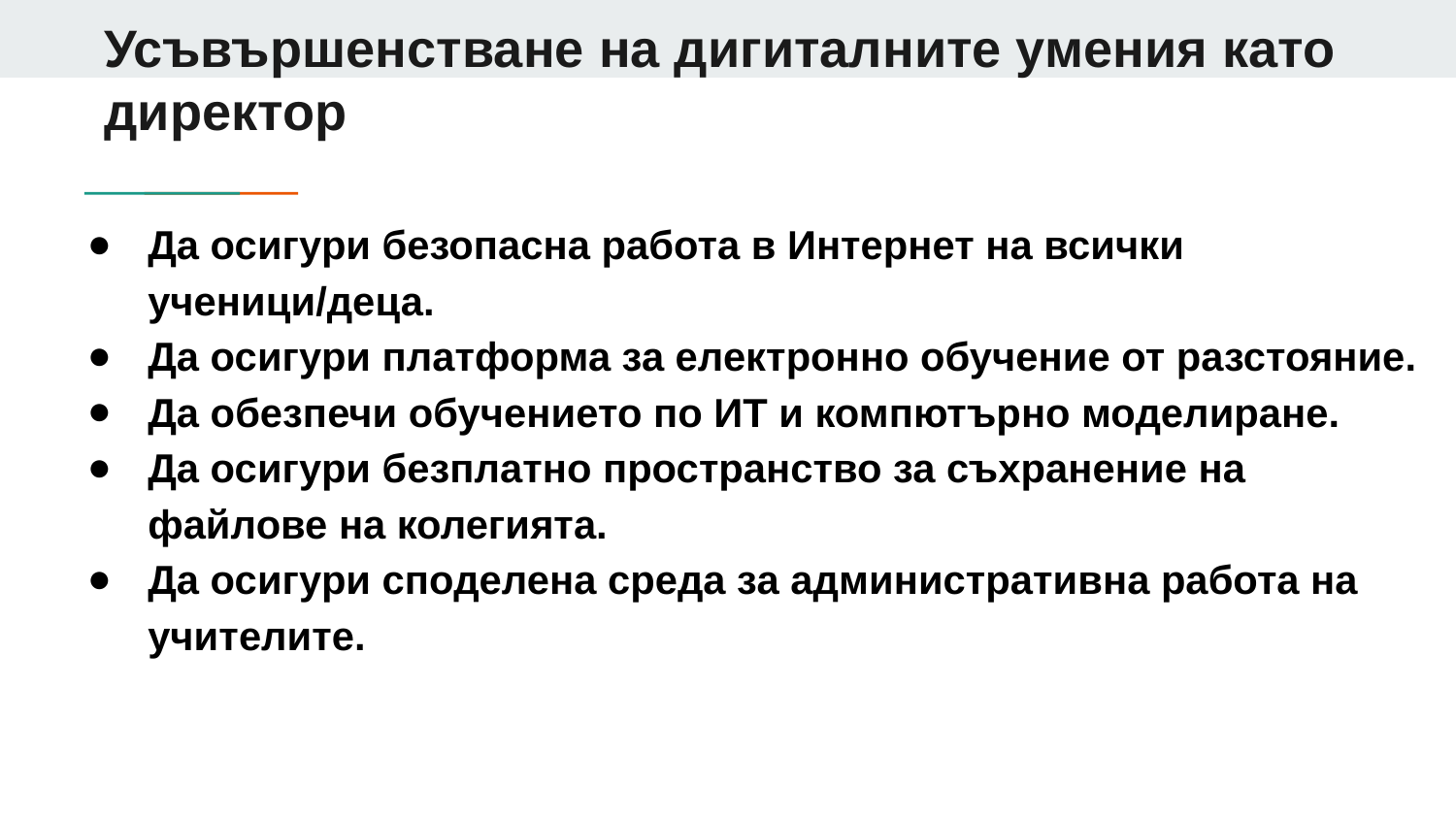

# Усъвършенстване на дигиталните умения като директор
Да осигури безопасна работа в Интернет на всички ученици/деца.
Да осигури платформа за електронно обучение от разстояние.
Да обезпечи обучението по ИТ и компютърно моделиране.
Да осигури безплатно пространство за съхранение на файлове на колегията.
Да осигури споделена среда за административна работа на учителите.